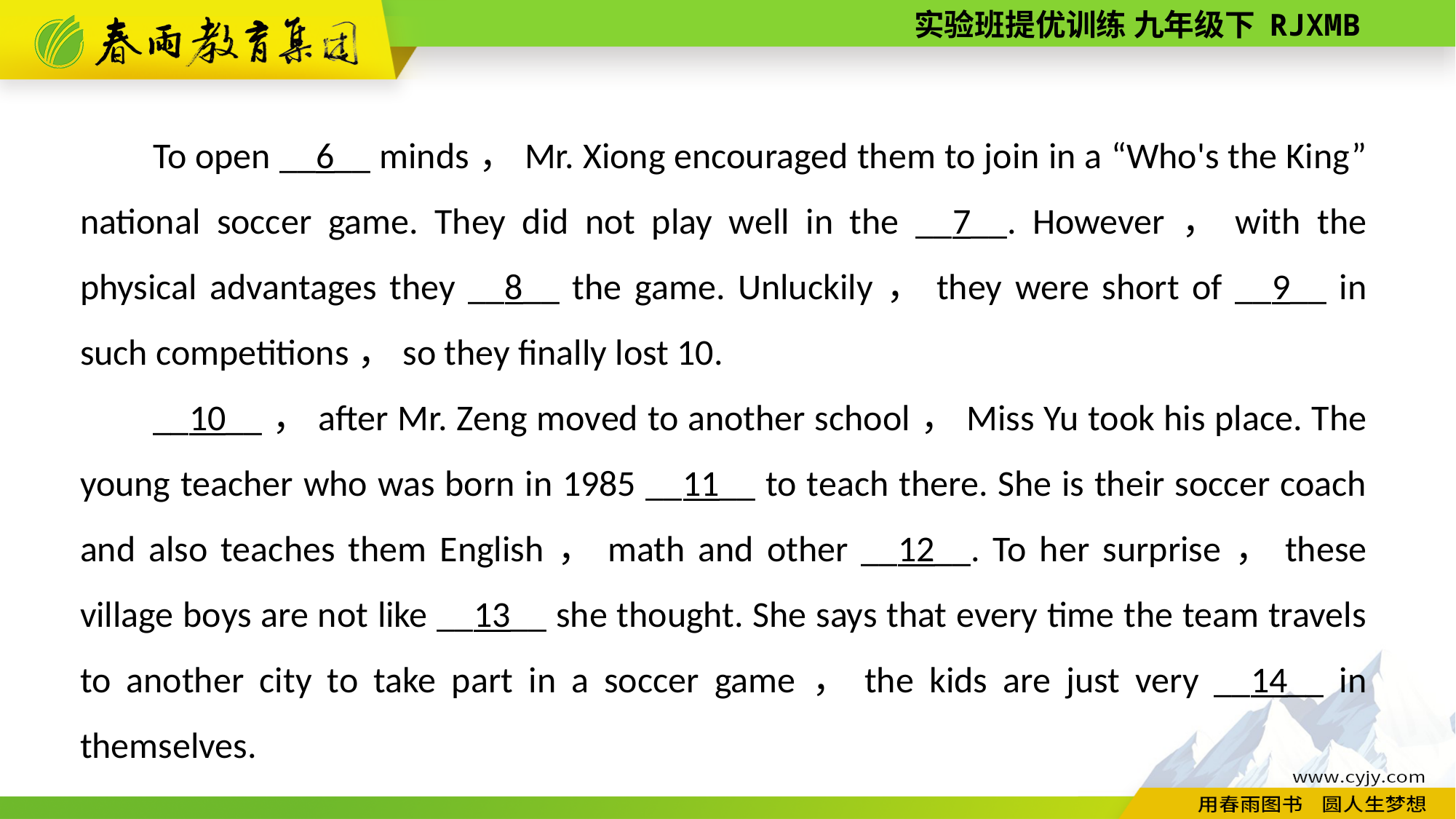

To open __6__ minds，Mr. Xiong encouraged them to join in a “Who's the King” national soccer game. They did not play well in the __7__. However，with the physical advantages they __8__ the game. Unluckily，they were short of __9__ in such competitions，so they finally lost 1­0.
__10__，after Mr. Zeng moved to another school，Miss Yu took his place. The young teacher who was born in 1985 __11__ to teach there. She is their soccer coach and also teaches them English，math and other __12__. To her surprise，these village boys are not like __13__ she thought. She says that every time the team travels to another city to take part in a soccer game，the kids are just very __14__ in themselves.